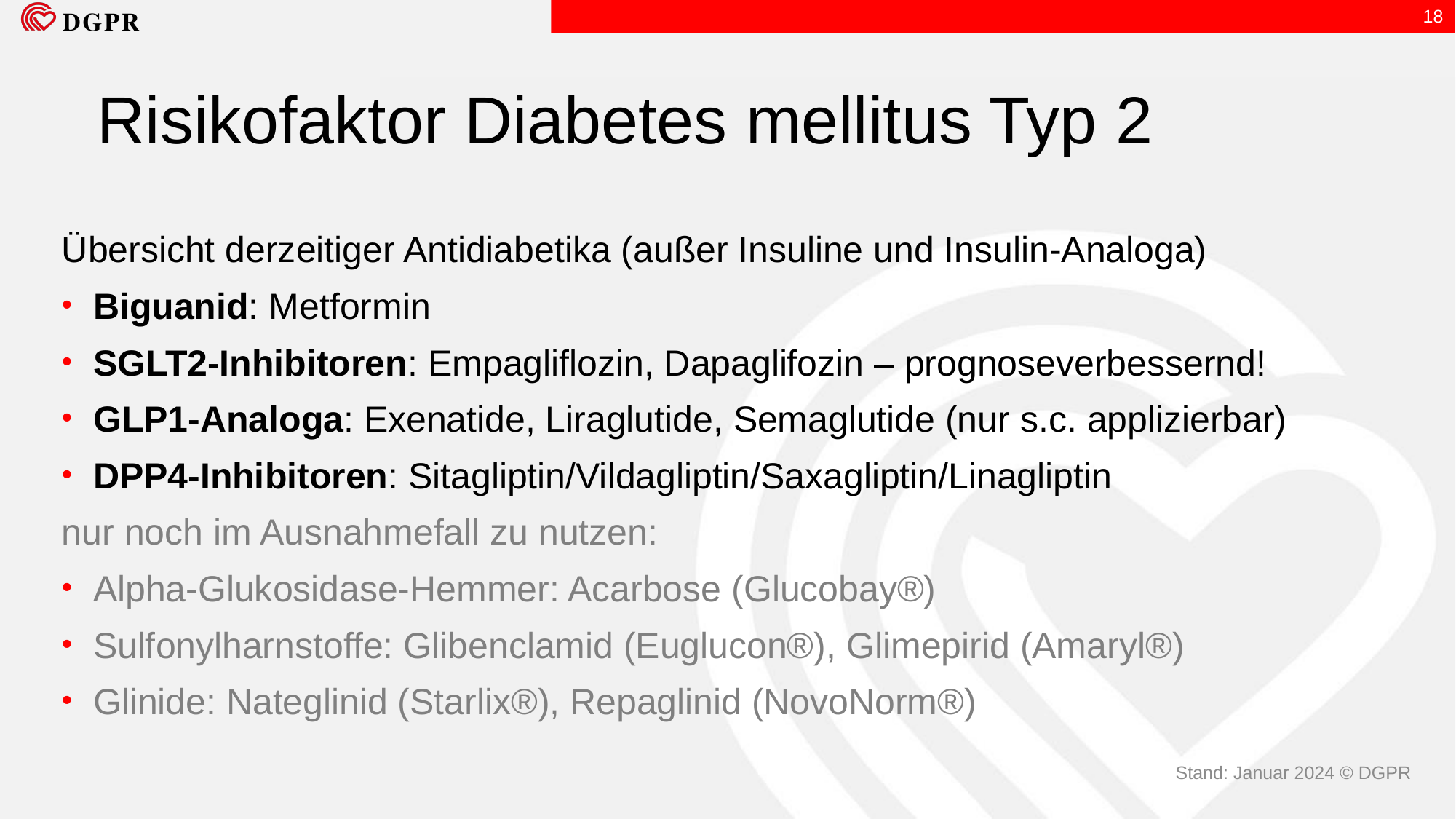

18
Risikofaktor Diabetes mellitus Typ 2

Übersicht derzeitiger Antidiabetika (außer Insuline und Insulin-Analoga)
Biguanid: Metformin
SGLT2-Inhibitoren: Empagliflozin, Dapaglifozin – prognoseverbessernd!
GLP1-Analoga: Exenatide, Liraglutide, Semaglutide (nur s.c. applizierbar)
DPP4-Inhibitoren: Sitagliptin/Vildagliptin/Saxagliptin/Linagliptin
nur noch im Ausnahmefall zu nutzen:
Alpha-Glukosidase-Hemmer: Acarbose (Glucobay®)
Sulfonylharnstoffe: Glibenclamid (Euglucon®), Glimepirid (Amaryl®)
Glinide: Nateglinid (Starlix®), Repaglinid (NovoNorm®)

Stand: Januar 2024 © DGPR